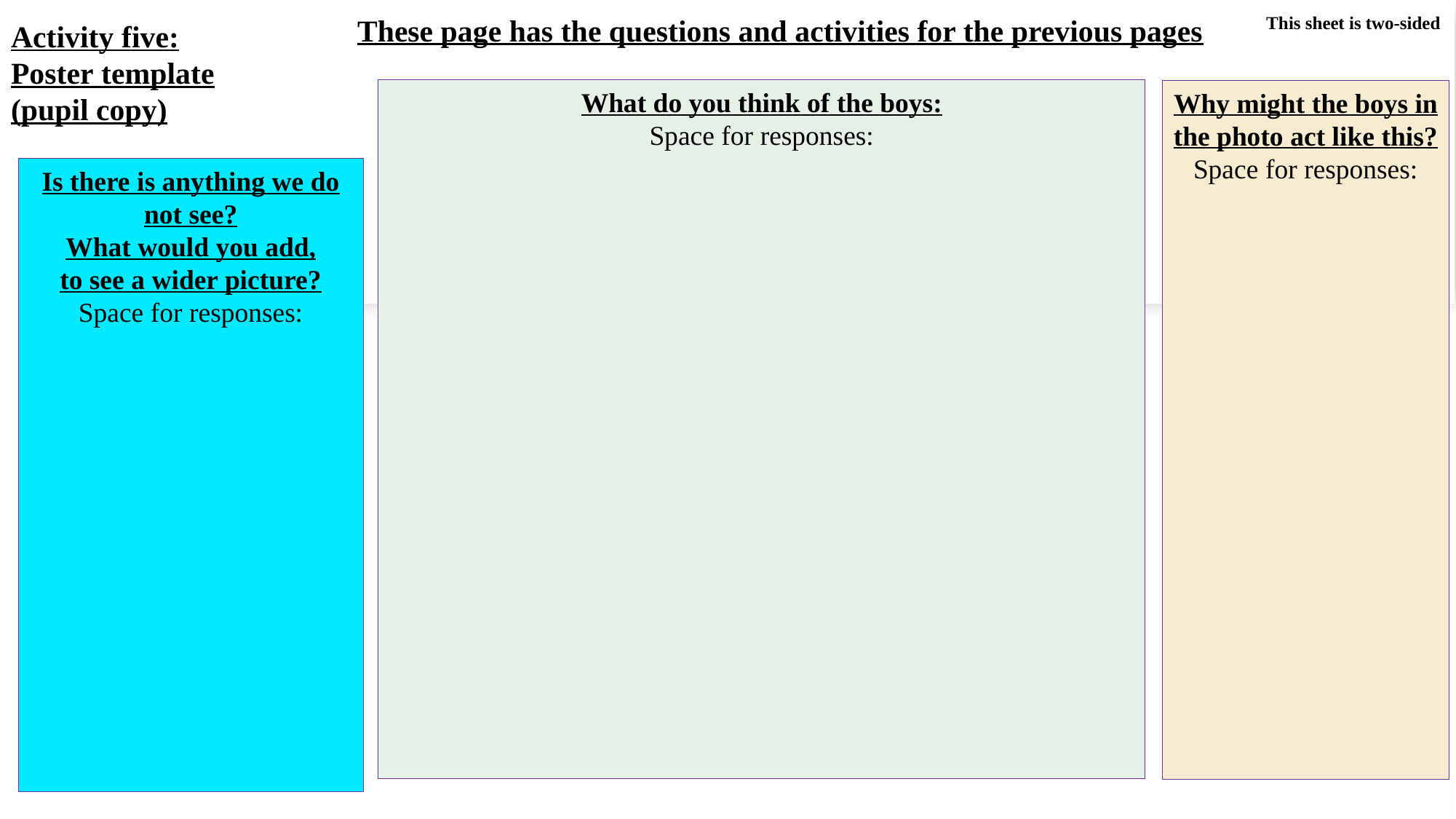

# Activity five: Poster template (pupil copy)
This sheet is two-sided
These page has the questions and activities for the previous pages
What do you think of the boys:
Space for responses:

Why might the boys in the photo act like this?
Space for responses:

Is there is anything we do not see?
What would you add,
to see a wider picture?
Space for responses: